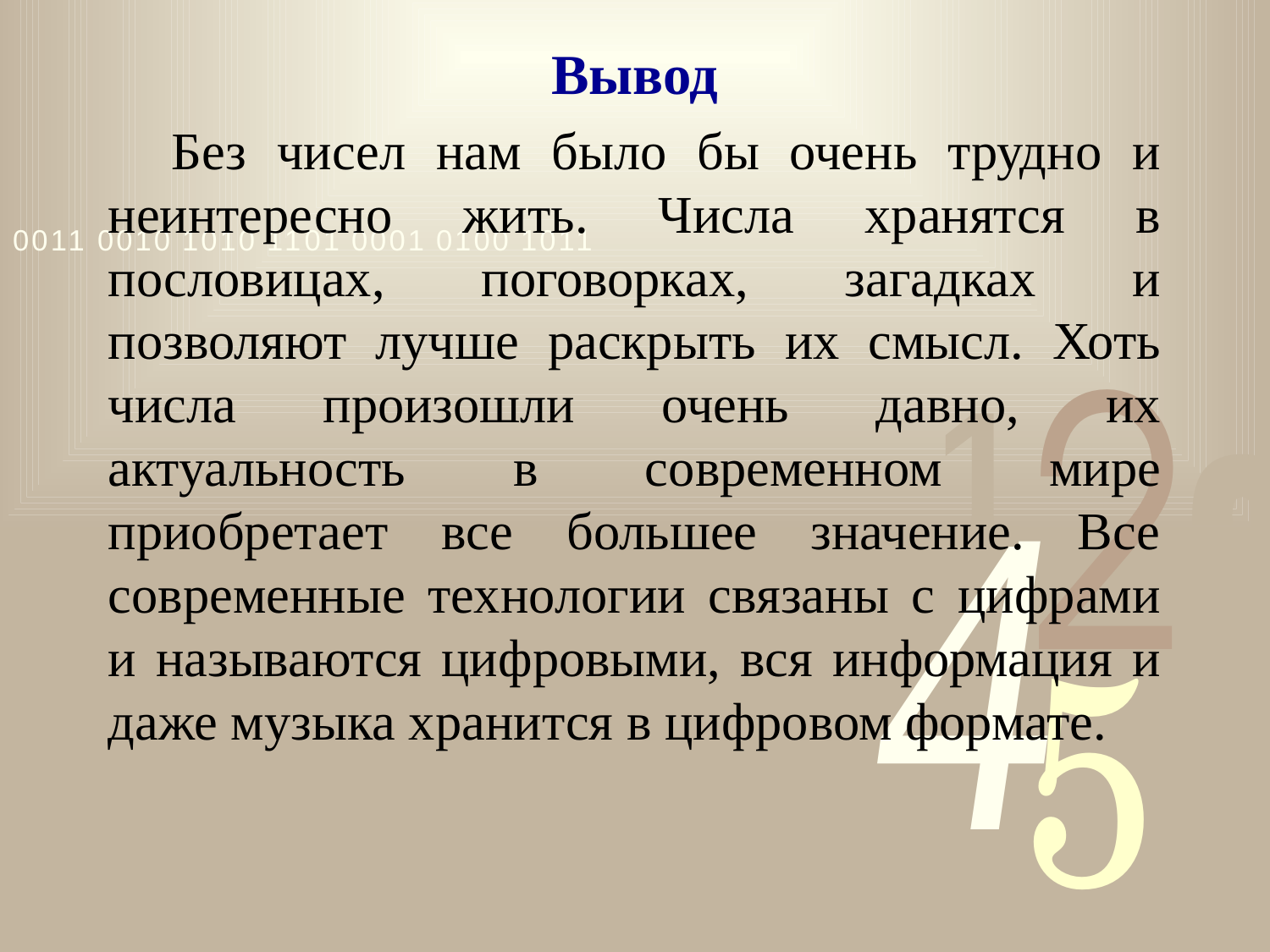

Вывод
Без чисел нам было бы очень трудно и неинтересно жить. Числа хранятся в пословицах, поговорках, загадках и позволяют лучше раскрыть их смысл. Хоть числа произошли очень давно, их актуальность в современном мире приобретает все большее значение. Все современные технологии связаны с цифрами и называются цифровыми, вся информация и даже музыка хранится в цифровом формате.